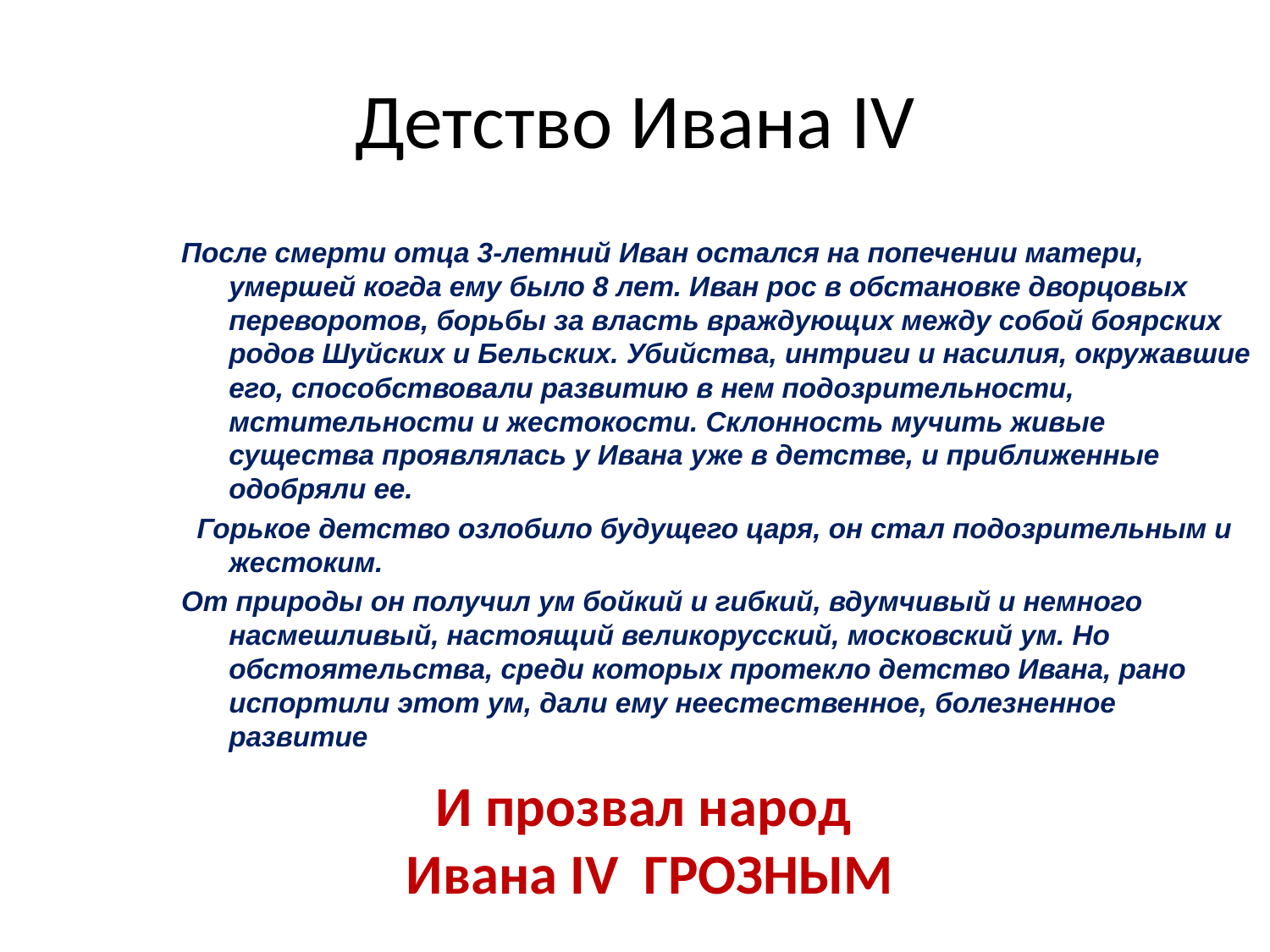

# Детство Ивана IV
После смерти отца 3-летний Иван остался на попечении матери, умершей когда ему было 8 лет. Иван рос в обстановке дворцовых переворотов, борьбы за власть враждующих между собой боярских родов Шуйских и Бельских. Убийства, интриги и насилия, окружавшие его, способствовали развитию в нем подозрительности, мстительности и жестокости. Склонность мучить живые существа проявлялась у Ивана уже в детстве, и приближенные одобряли ее.
  Горькое детство озлобило будущего царя, он стал подозрительным и жестоким.
От природы он получил ум бойкий и гибкий, вдумчивый и немного насмешливый, настоящий великорусский, московский ум. Но обстоятельства, среди которых протекло детство Ивана, рано испортили этот ум, дали ему неестественное, болезненное развитие

И прозвал народ
Ивана IV  ГРОЗНЫМ